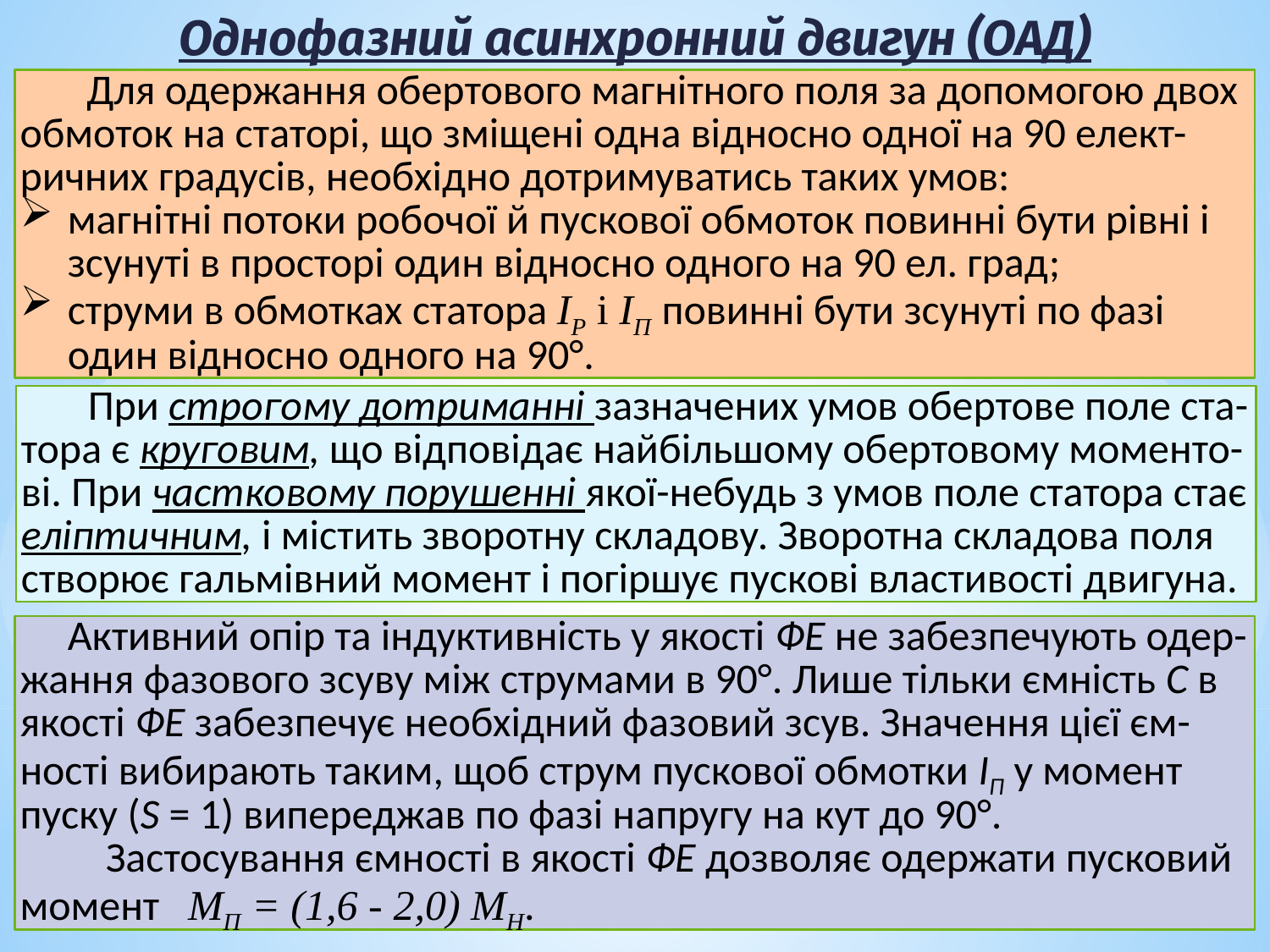

Однофазний асинхронний двигун (ОАД)
       Для одержання обертового магнітного поля за допомогою двох обмоток на статорі, що зміщені одна відносно одної на 90 елект-ричних градусів, необхідно дотримуватись таких умов:
магнітні потоки робочої й пускової обмоток повинні бути рівні і зсунуті в просторі один відносно одного на 90 ел. град;
струми в обмотках статора ІР і ІП повинні бути зсунуті по фазі один відносно одного на 90°.
       При строгому дотриманні зазначених умов обертове поле ста-тора є круговим, що відповідає найбільшому обертовому моменто-ві. При частковому порушенні якої-небудь з умов поле статора стає еліптичним, і містить зворотну складову. Зворотна складова поля створює гальмівний момент і погіршує пускові властивості двигуна.
     Активний опір та індуктивність у якості ФЕ не забезпечують одер-жання фазового зсуву між струмами в 90°. Лише тільки ємність С в якості ФЕ забезпечує необхідний фазовий зсув. Значення цієї єм-ності вибирають таким, щоб струм пускової обмотки ІП у момент пуску (S = 1) випереджав по фазі напругу на кут до 90°.
         Застосування ємності в якості ФЕ дозволяє одержати пусковий момент   МП = (1,6 - 2,0) МН.